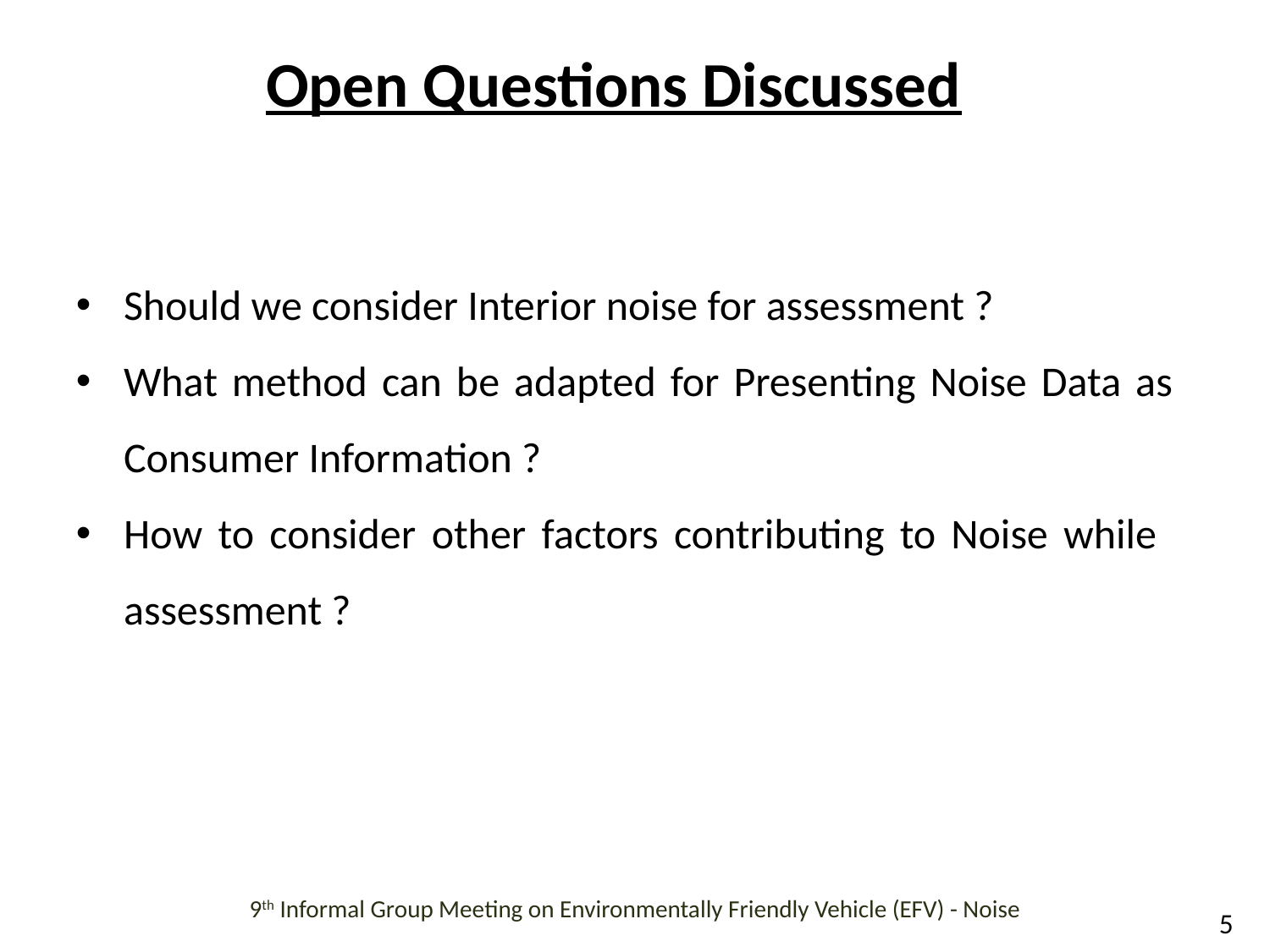

Open Questions Discussed
Should we consider Interior noise for assessment ?
What method can be adapted for Presenting Noise Data as Consumer Information ?
How to consider other factors contributing to Noise while  assessment ?

#
9th Informal Group Meeting on Environmentally Friendly Vehicle (EFV) - Noise
5